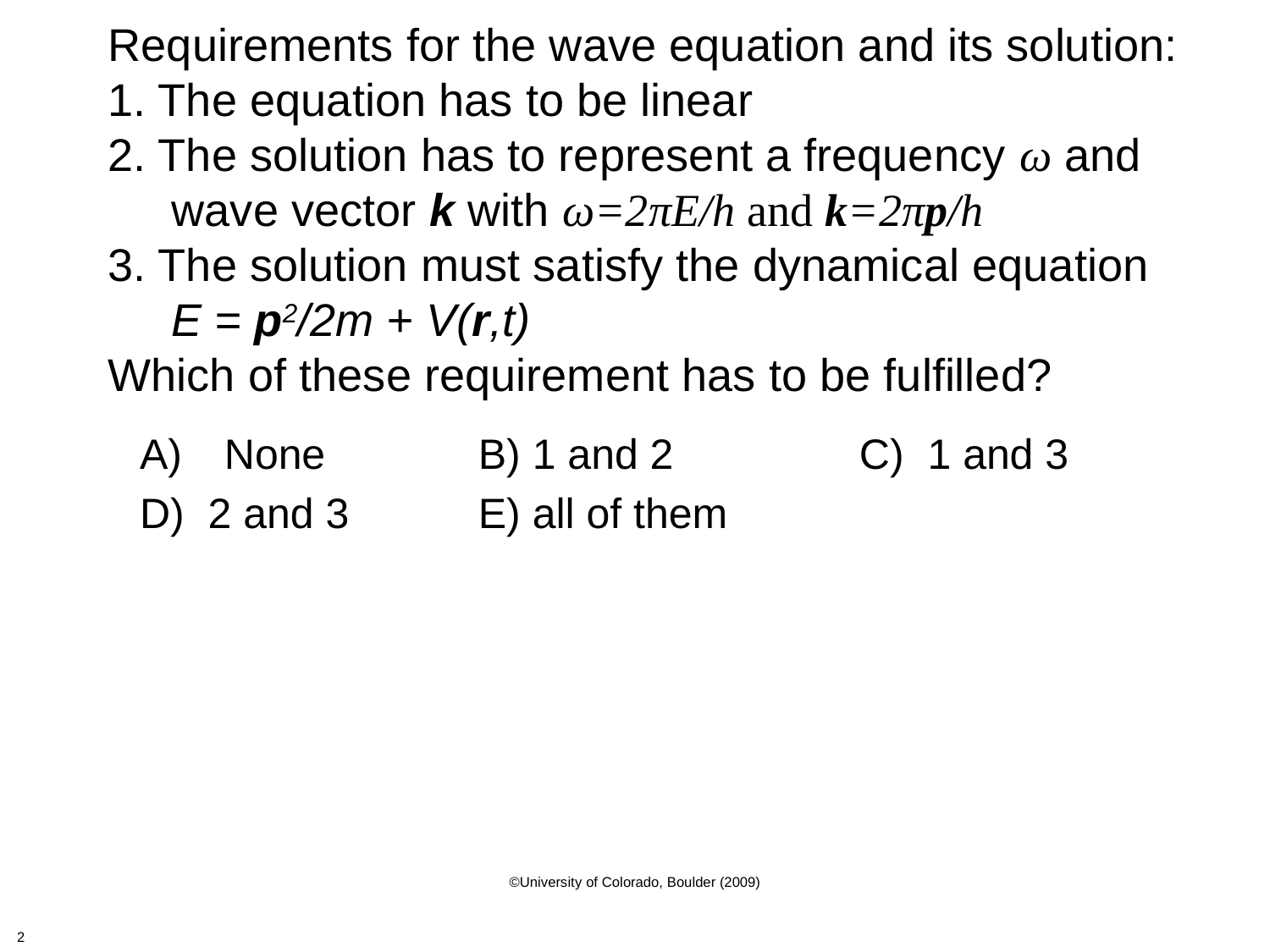

Requirements for the wave equation and its solution:
1. The equation has to be linear
2. The solution has to represent a frequency ω and
     wave vector k with ω=2πE/h and k=2πp/h
3. The solution must satisfy the dynamical equation
     E = p2/2m + V(r,t)
Which of these requirement has to be fulfilled?
None		B) 1 and 2		C)  1 and 3
D)  2 and 3		E) all of them
©University of Colorado, Boulder (2009)

2